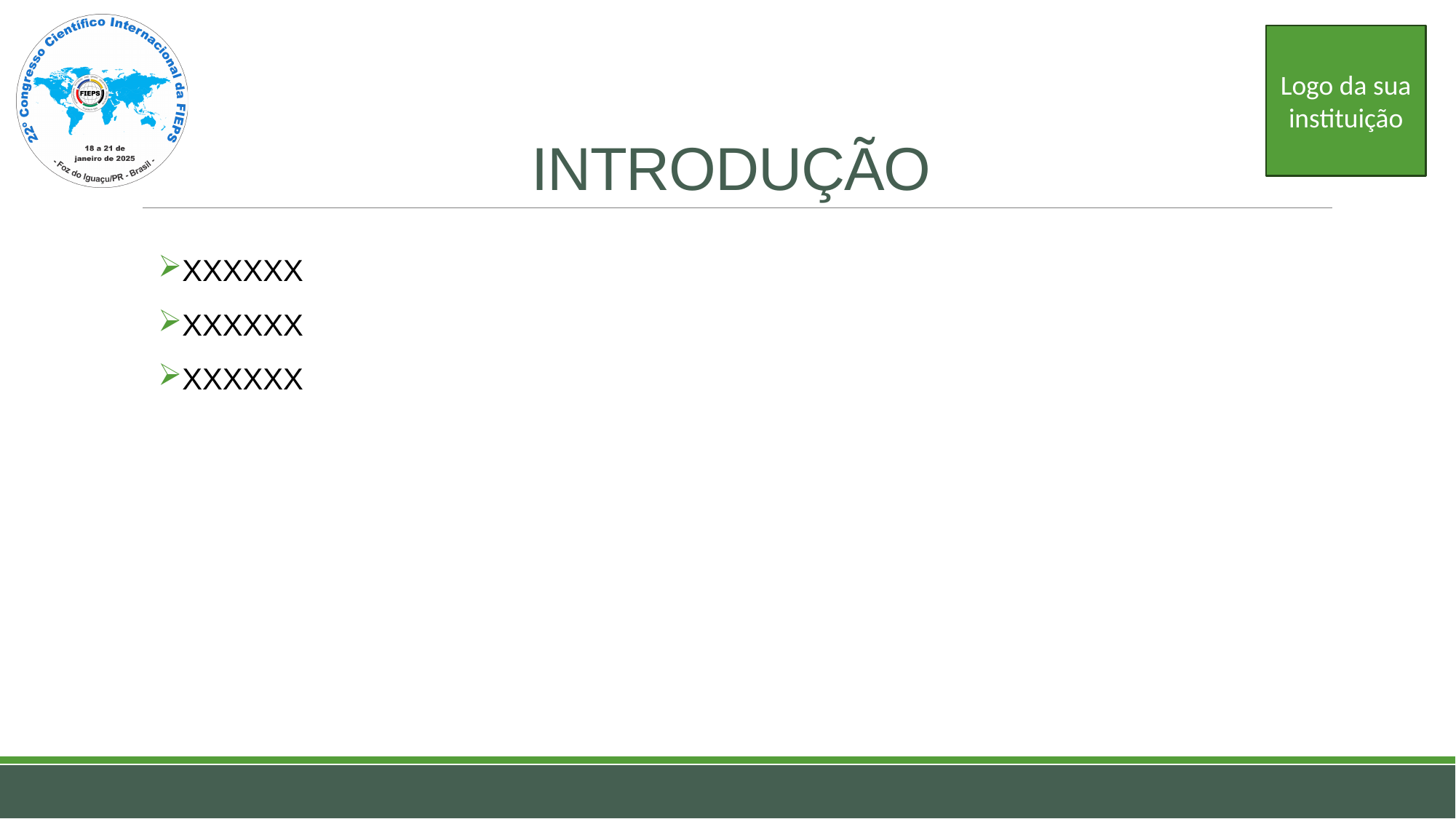

Logo da sua instituição
# INTRODUÇÃO
XXXXXX
XXXXXX
XXXXXX